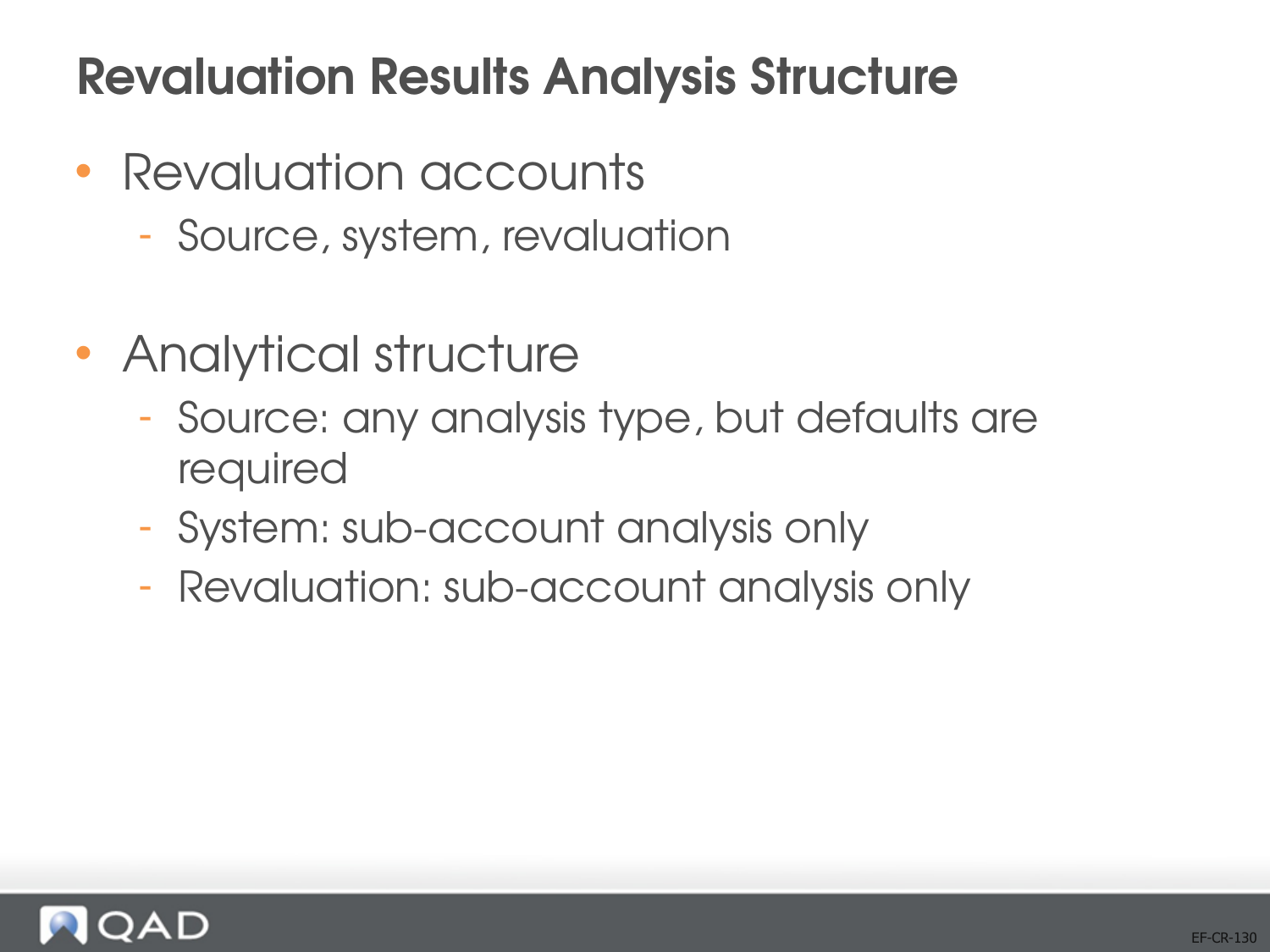

# Revaluation Results Analysis Structure
Revaluation accounts
Source, system, revaluation
Analytical structure
Source: any analysis type, but defaults are required
System: sub-account analysis only
Revaluation: sub-account analysis only
EF-CR-130